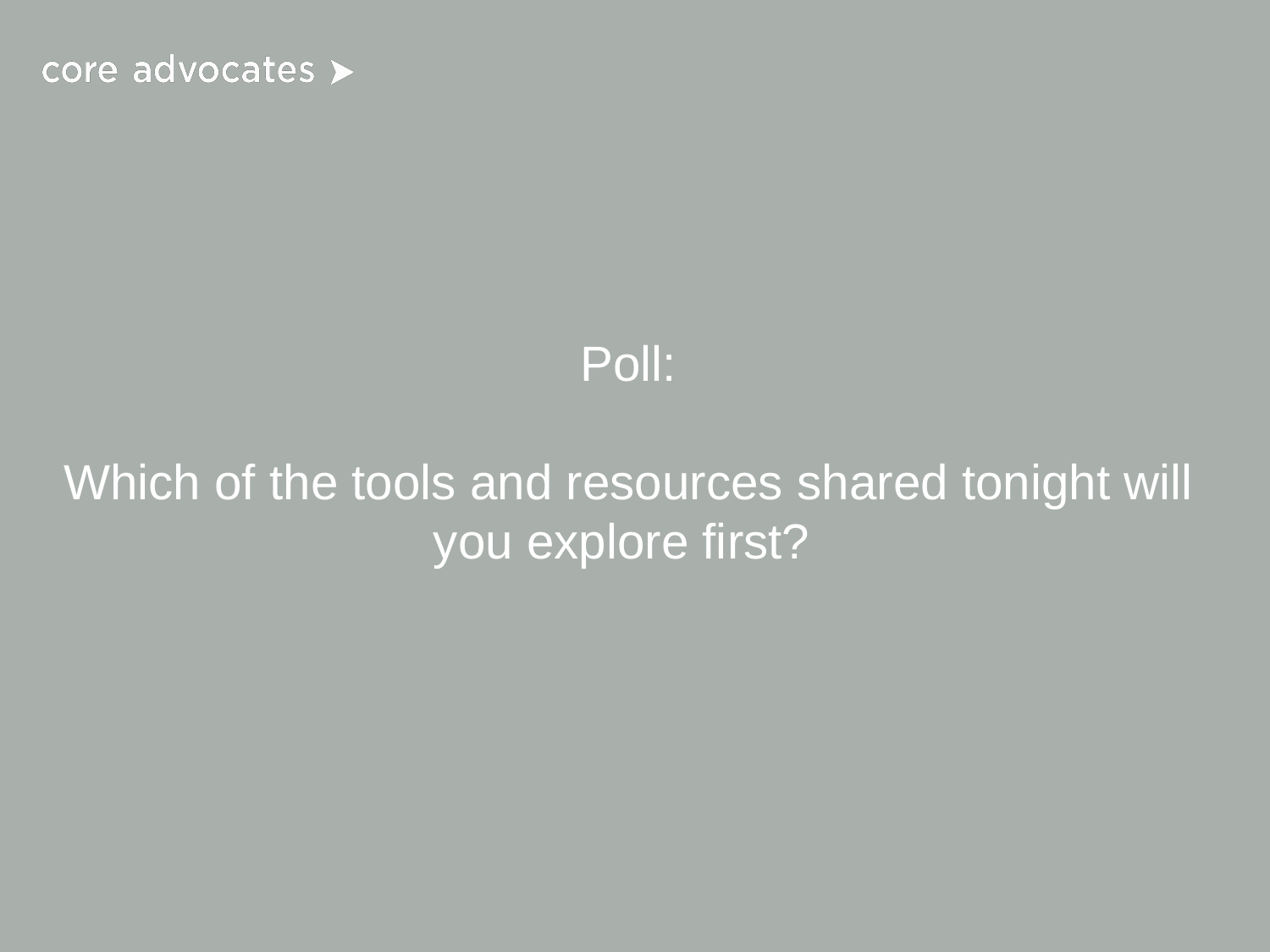

# Poll:
Which of the tools and resources shared tonight will you explore first?